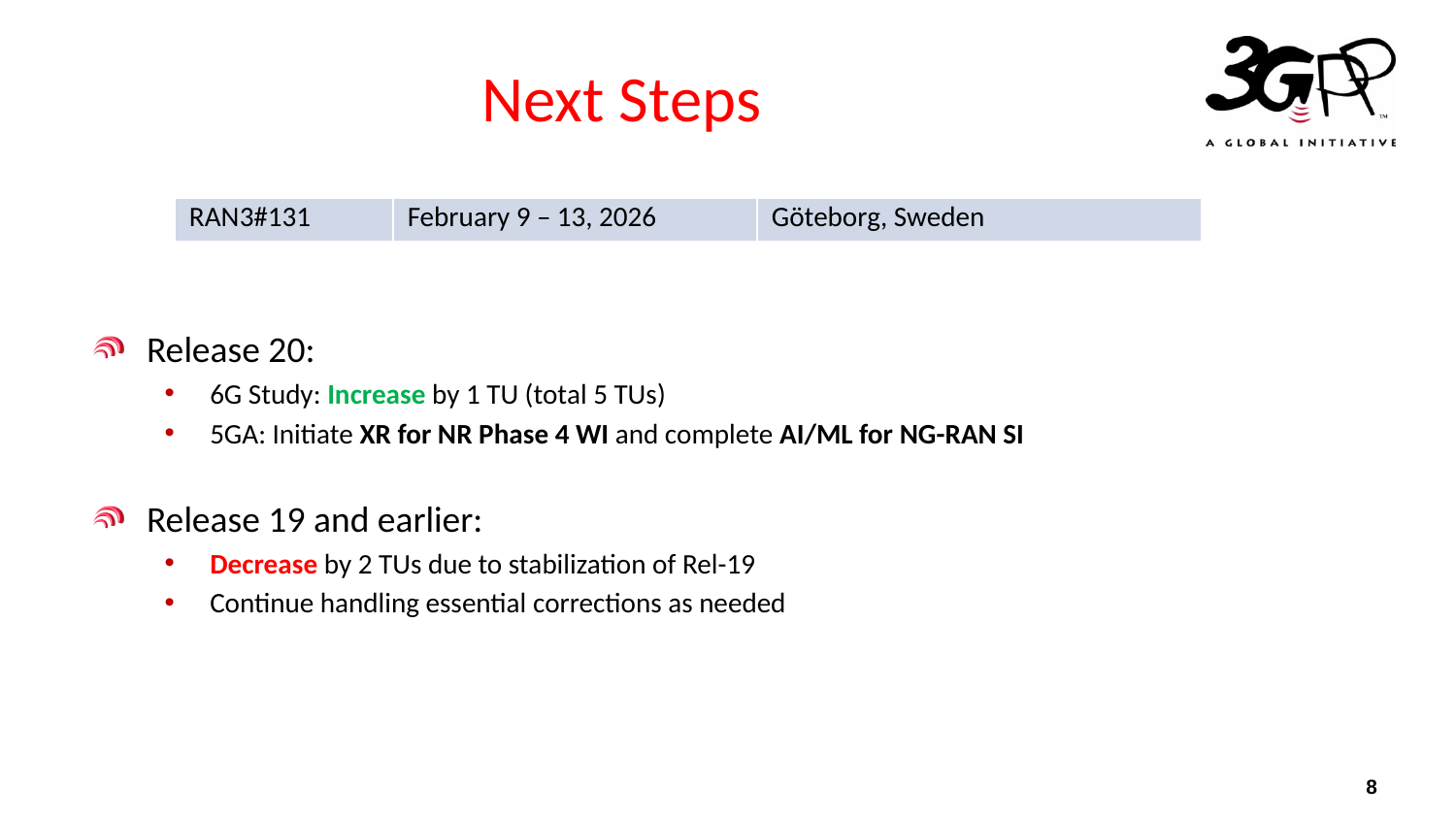

# Next Steps
| RAN3#131 | February 9 – 13, 2026 | Göteborg, Sweden |
| --- | --- | --- |
Release 20:
6G Study: Increase by 1 TU (total 5 TUs)
5GA: Initiate XR for NR Phase 4 WI and complete AI/ML for NG-RAN SI

Release 19 and earlier:
Decrease by 2 TUs due to stabilization of Rel-19
Continue handling essential corrections as needed